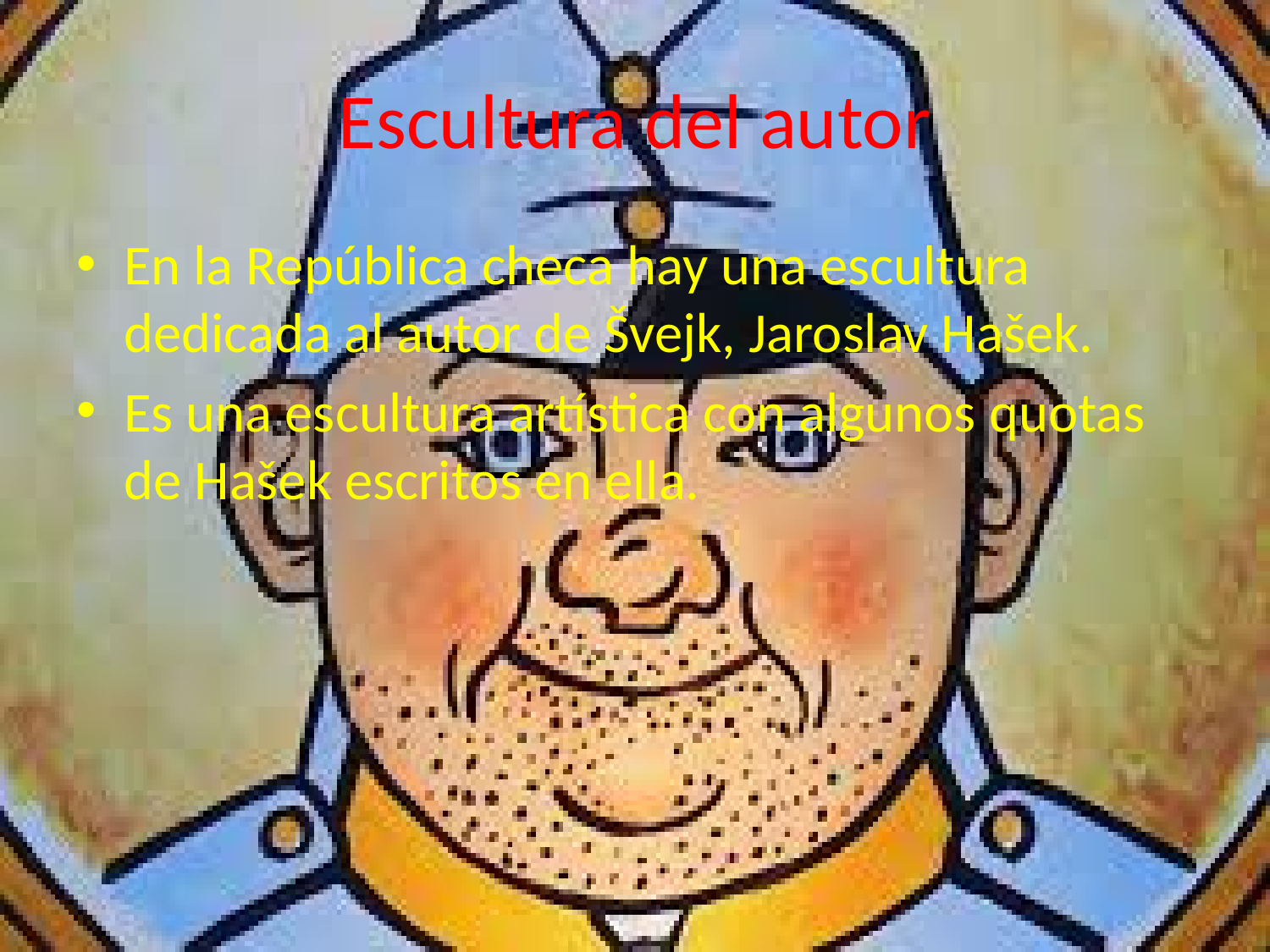

# Escultura del autor
En la República checa hay una escultura dedicada al autor de Švejk, Jaroslav Hašek.
Es una escultura artística con algunos quotas de Hašek escritos en ella.